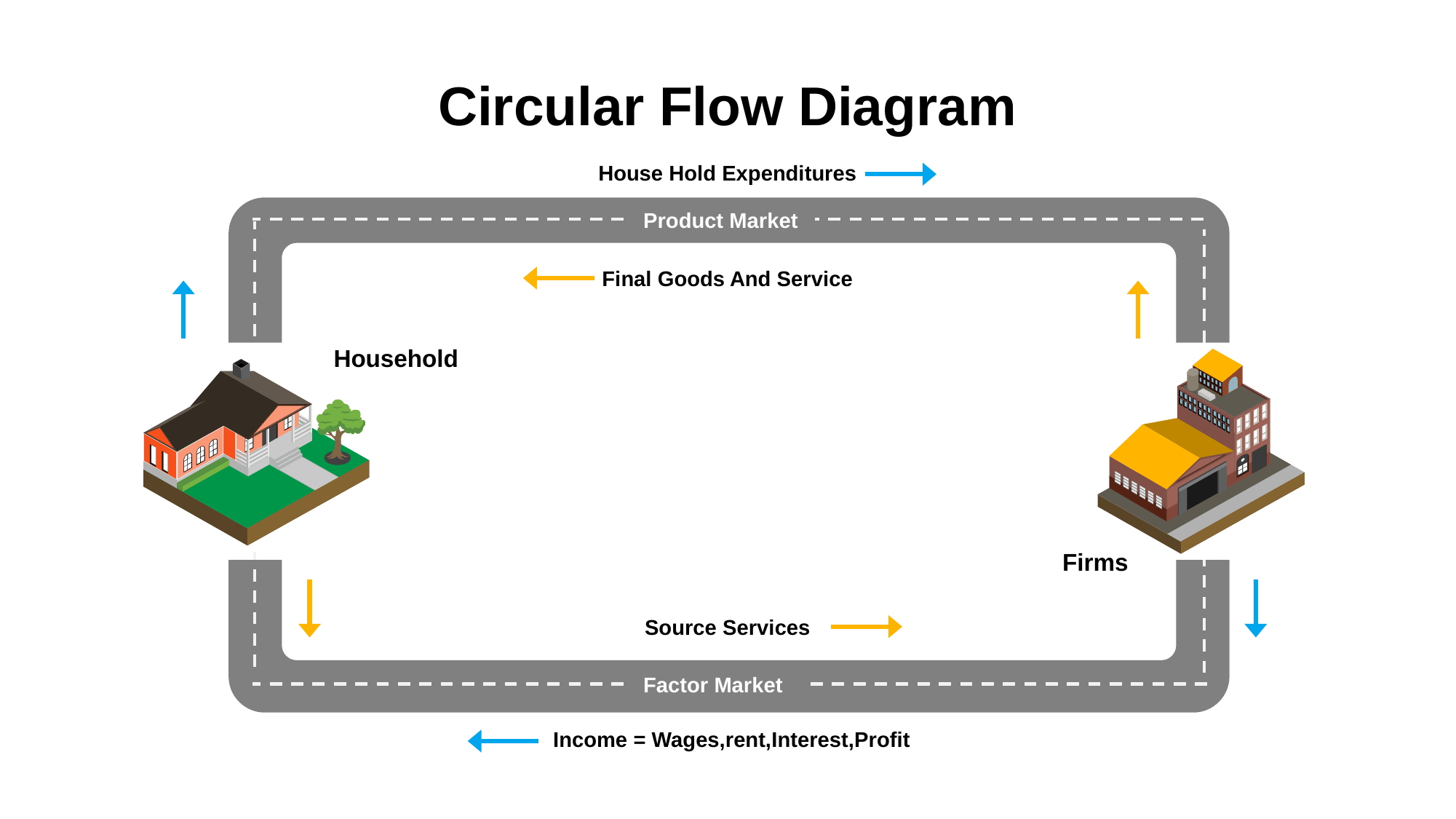

# Circular Flow Diagram
House Hold Expenditures

Product Market
Final Goods And Service
Household

Firms

Source Services
Factor Market
Income = Wages,rent,Interest,Profit